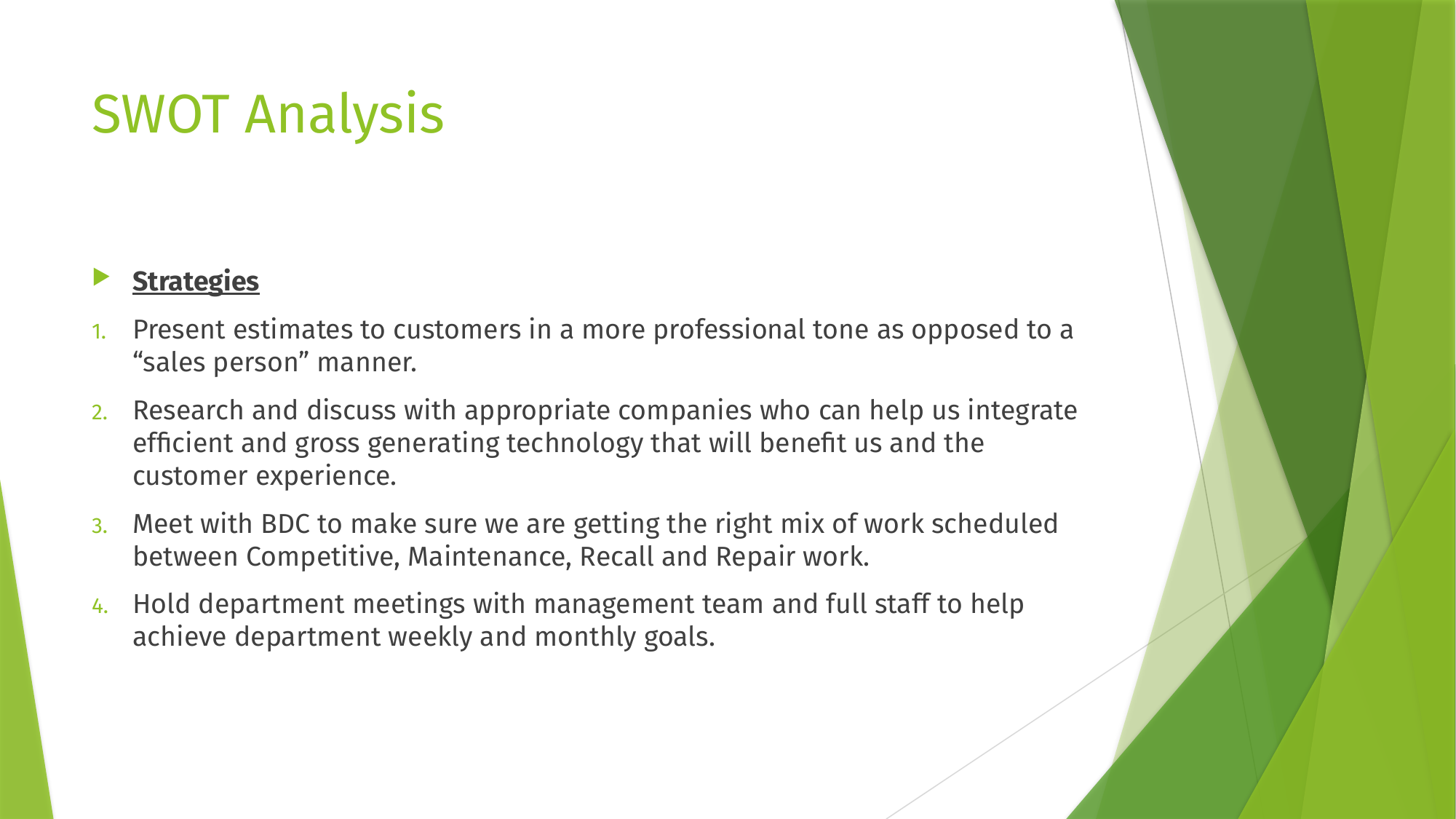

# SWOT Analysis
Strategies
Present estimates to customers in a more professional tone as opposed to a “sales person” manner.
Research and discuss with appropriate companies who can help us integrate efficient and gross generating technology that will benefit us and the customer experience.
Meet with BDC to make sure we are getting the right mix of work scheduled between Competitive, Maintenance, Recall and Repair work.
Hold department meetings with management team and full staff to help achieve department weekly and monthly goals.